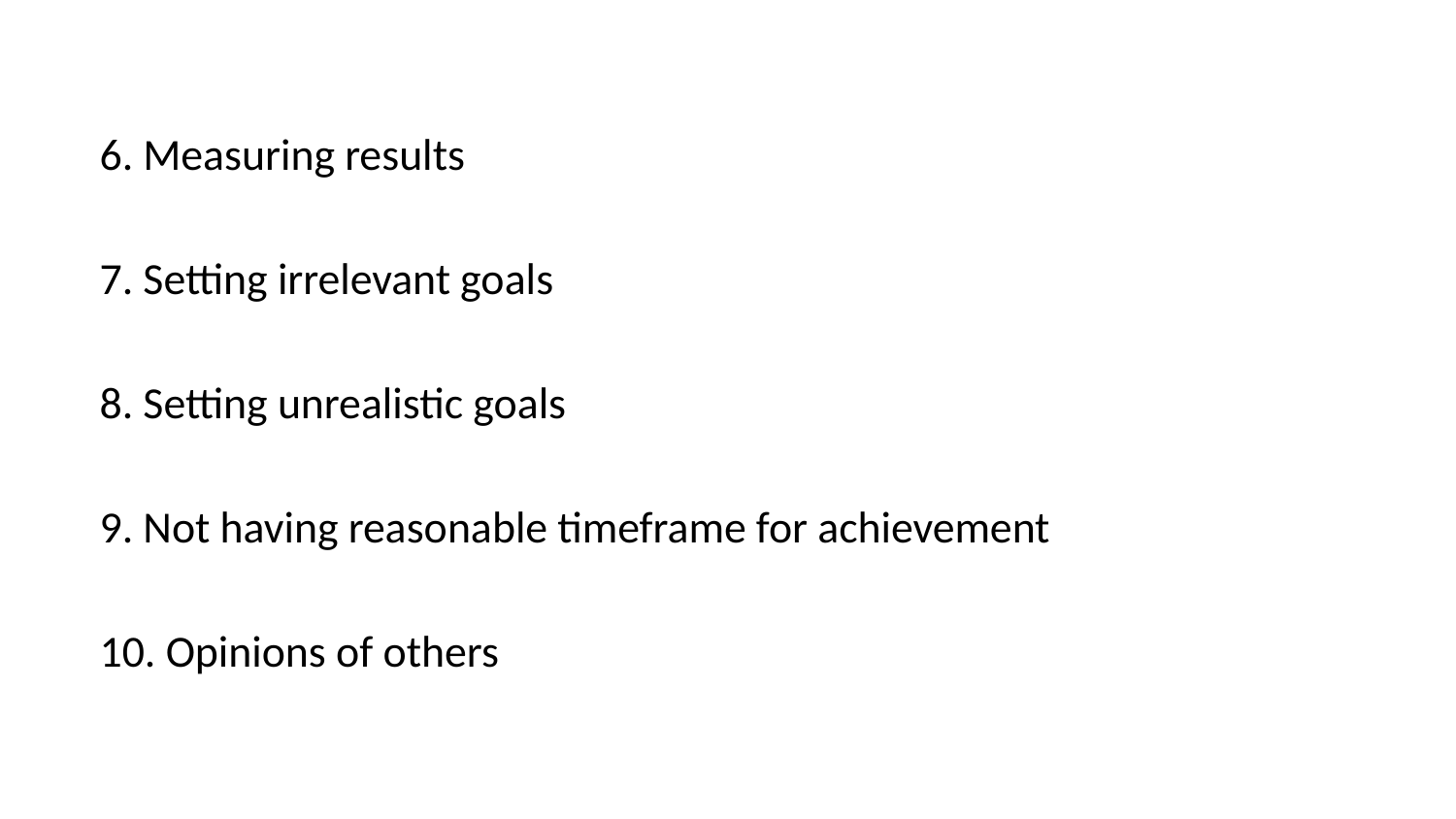

6. Measuring results

7. Setting irrelevant goals

8. Setting unrealistic goals

9. Not having reasonable timeframe for achievement

10. Opinions of others